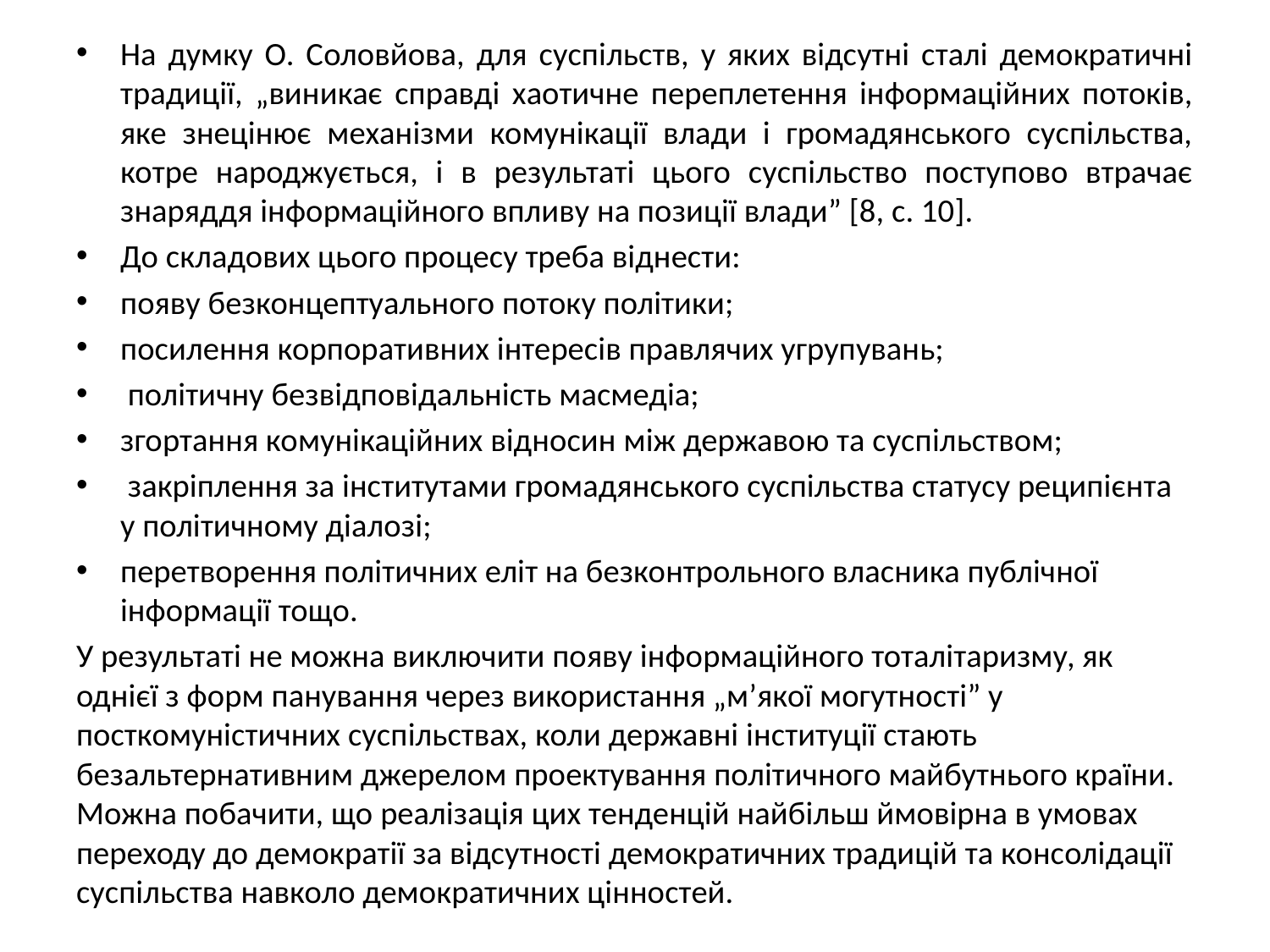

На думку О. Соловйова, для суспільств, у яких відсутні сталі демократичні традиції, „виникає справді хаотичне переплетення інформаційних потоків, яке знецінює механізми комунікації влади і громадянського суспільства, котре народжується, і в результаті цього суспільство поступово втрачає знаряддя інформаційного впливу на позиції влади” [8, с. 10].
До складових цього процесу треба віднести:
появу безконцептуального потоку політики;
посилення корпоративних інтересів правлячих угрупувань;
 політичну безвідповідальність масмедіа;
згортання комунікаційних відносин між державою та суспільством;
 закріплення за інститутами громадянського суспільства статусу реципієнта у політичному діалозі;
перетворення політичних еліт на безконтрольного власника публічної інформації тощо.
У результаті не можна виключити появу інформаційного тоталітаризму, як однієї з форм панування через використання „м’якої могутності” у посткомуністичних суспільствах, коли державні інституції стають безальтернативним джерелом проектування політичного майбутнього країни. Можна побачити, що реалізація цих тенденцій найбільш ймовірна в умовах переходу до демократії за відсутності демократичних традицій та консолідації суспільства навколо демократичних цінностей.